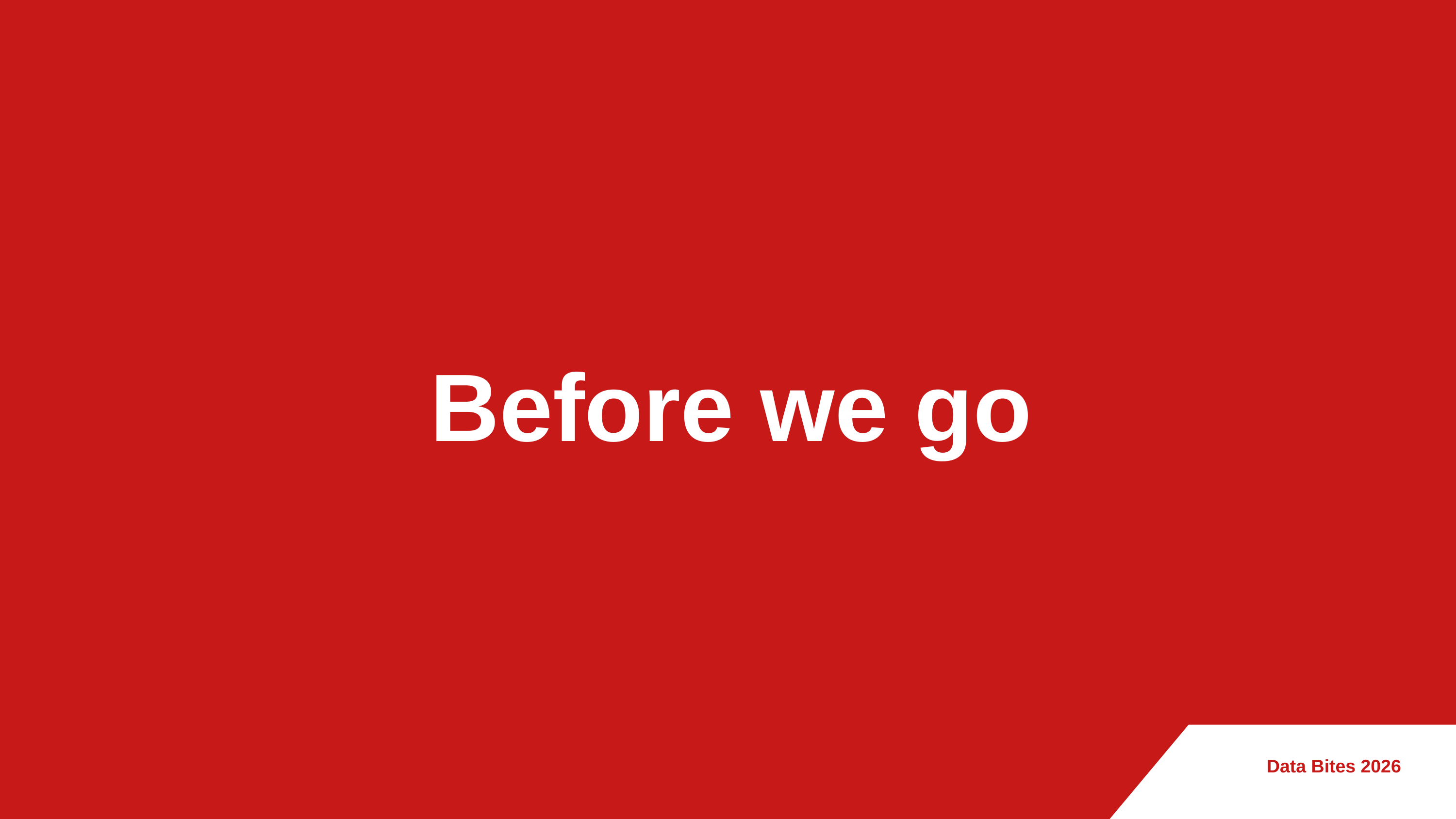

Before we go

Data Bites 2026
Data Bites 2026